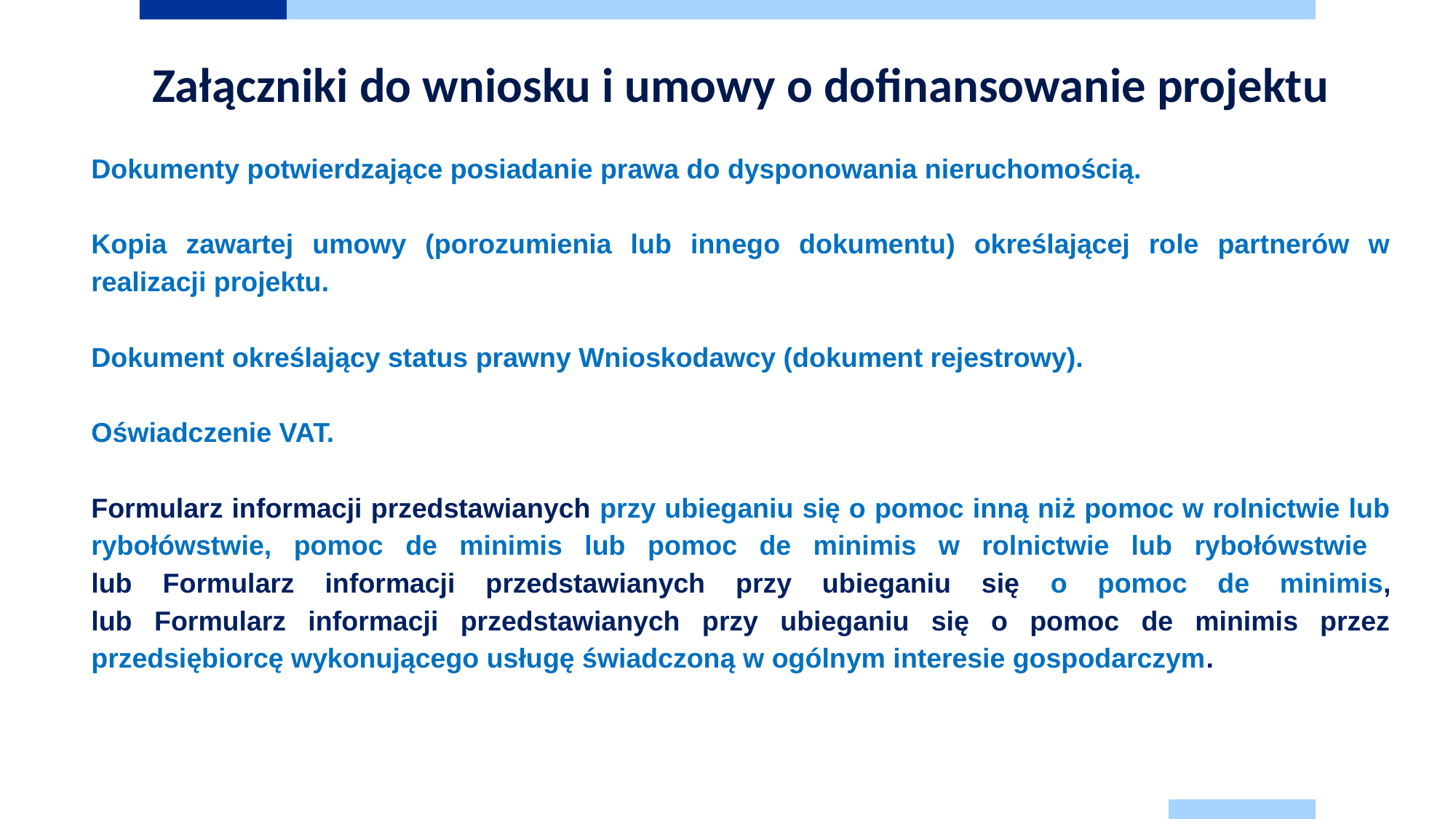

Załączniki do wniosku i umowy o dofinansowanie projektu
Dokumenty potwierdzające posiadanie prawa do dysponowania nieruchomością.

Kopia zawartej umowy (porozumienia lub innego dokumentu) określającej role partnerów w realizacji projektu.

Dokument określający status prawny Wnioskodawcy (dokument rejestrowy).

Oświadczenie VAT.

Formularz informacji przedstawianych przy ubieganiu się o pomoc inną niż pomoc w rolnictwie lub rybołówstwie, pomoc de minimis lub pomoc de minimis w rolnictwie lub rybołówstwie
lub Formularz informacji przedstawianych przy ubieganiu się o pomoc de minimis,
lub Formularz informacji przedstawianych przy ubieganiu się o pomoc de minimis przez przedsiębiorcę wykonującego usługę świadczoną w ogólnym interesie gospodarczym.